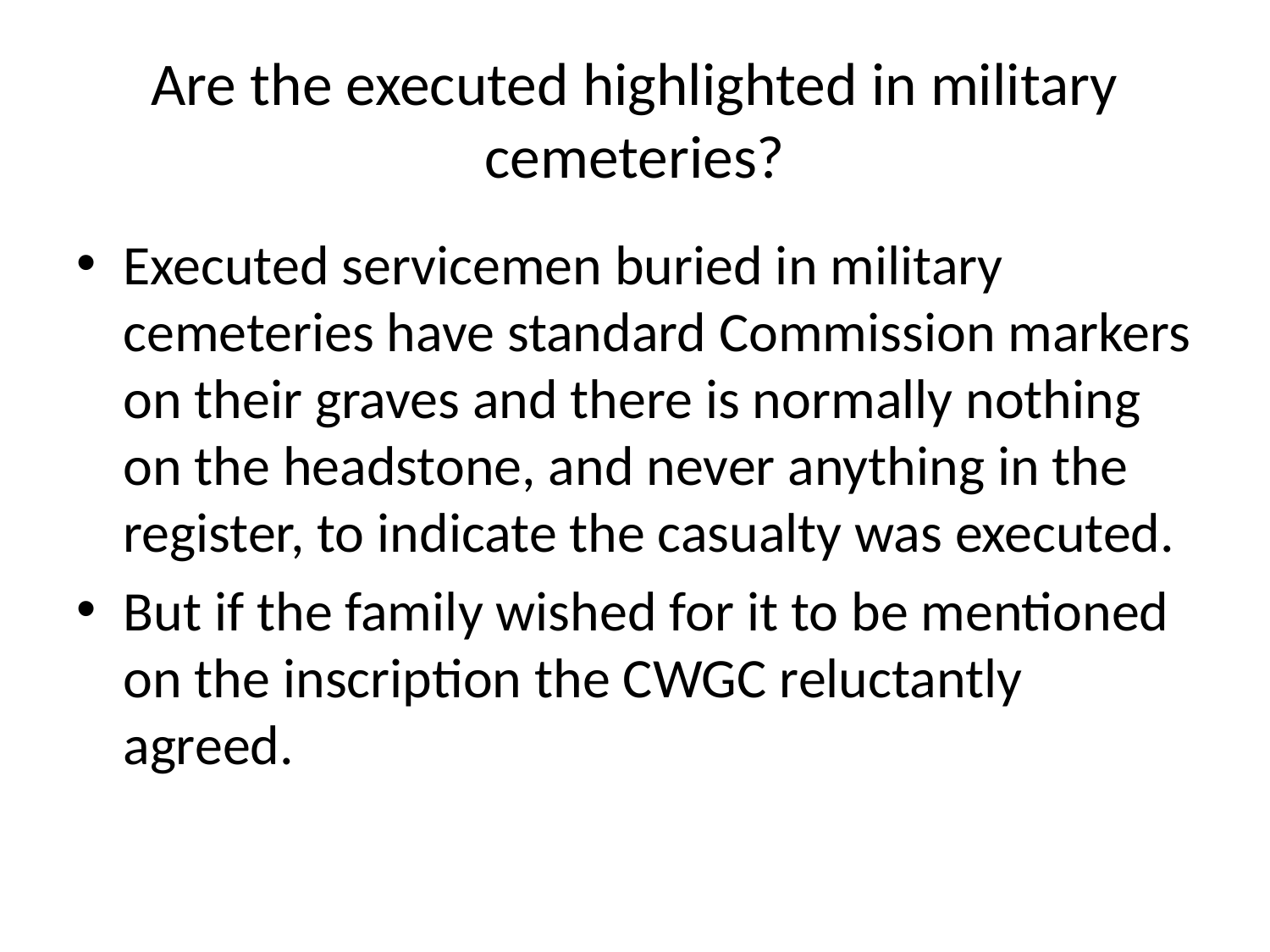

# Are the executed highlighted in military cemeteries?
Executed servicemen buried in military cemeteries have standard Commission markers on their graves and there is normally nothing on the headstone, and never anything in the register, to indicate the casualty was executed.
But if the family wished for it to be mentioned on the inscription the CWGC reluctantly agreed.